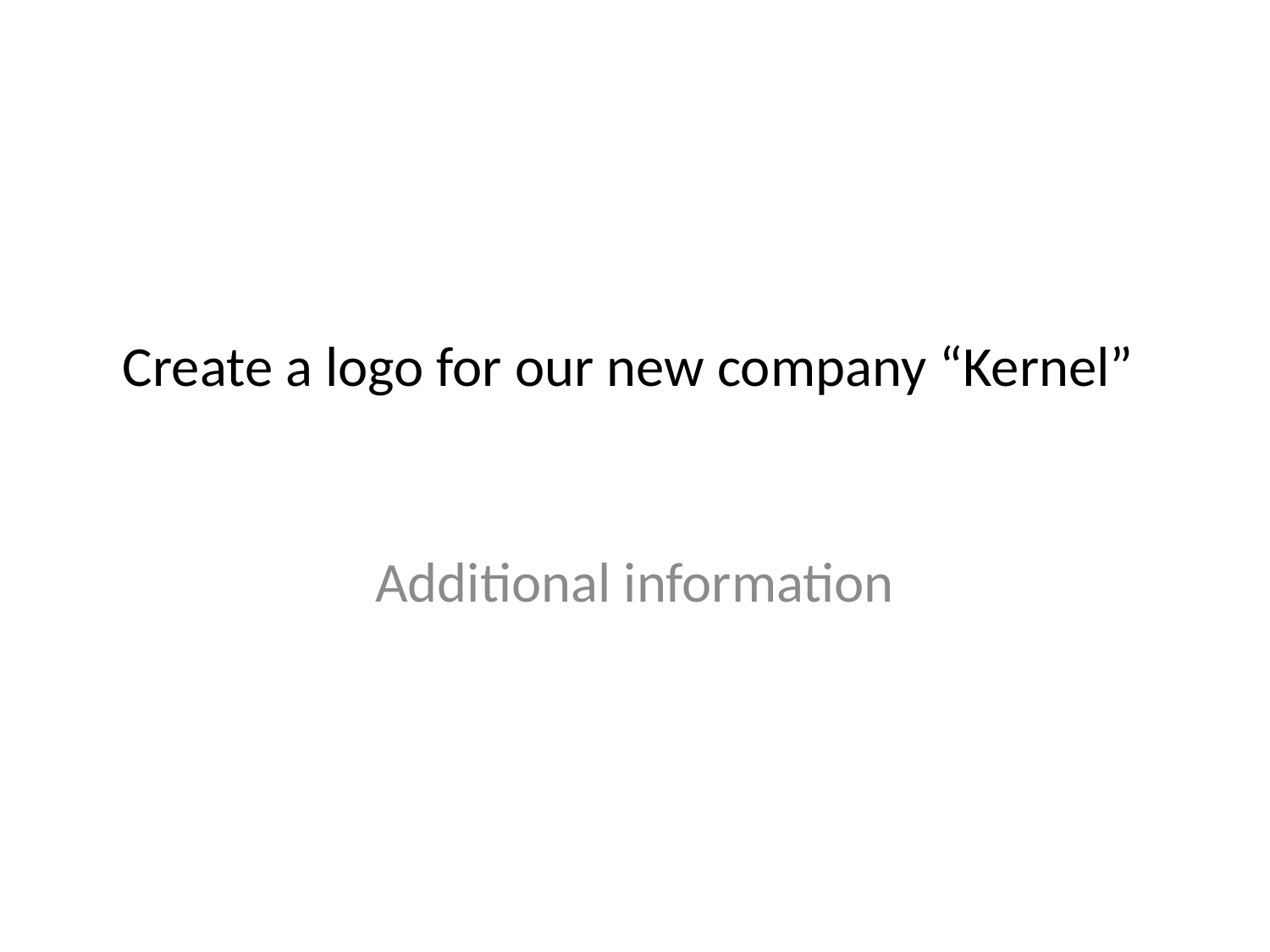

# Create a logo for our new company “Kernel”
Additional information